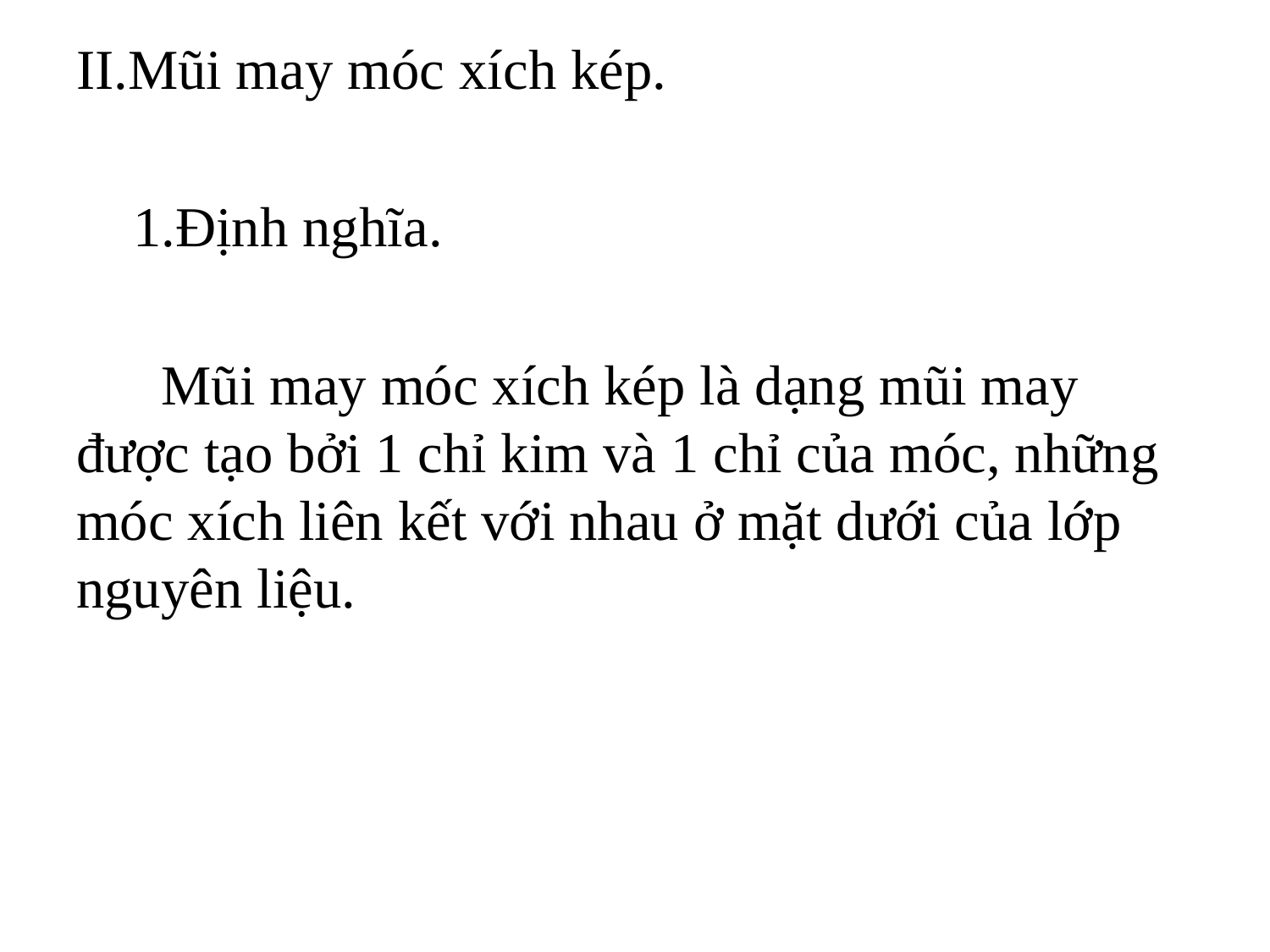

II.Mũi may móc xích kép.

    1.Định nghĩa.

      Mũi may móc xích kép là dạng mũi may được tạo bởi 1 chỉ kim và 1 chỉ của móc, những móc xích liên kết với nhau ở mặt dưới của lớp nguyên liệu.